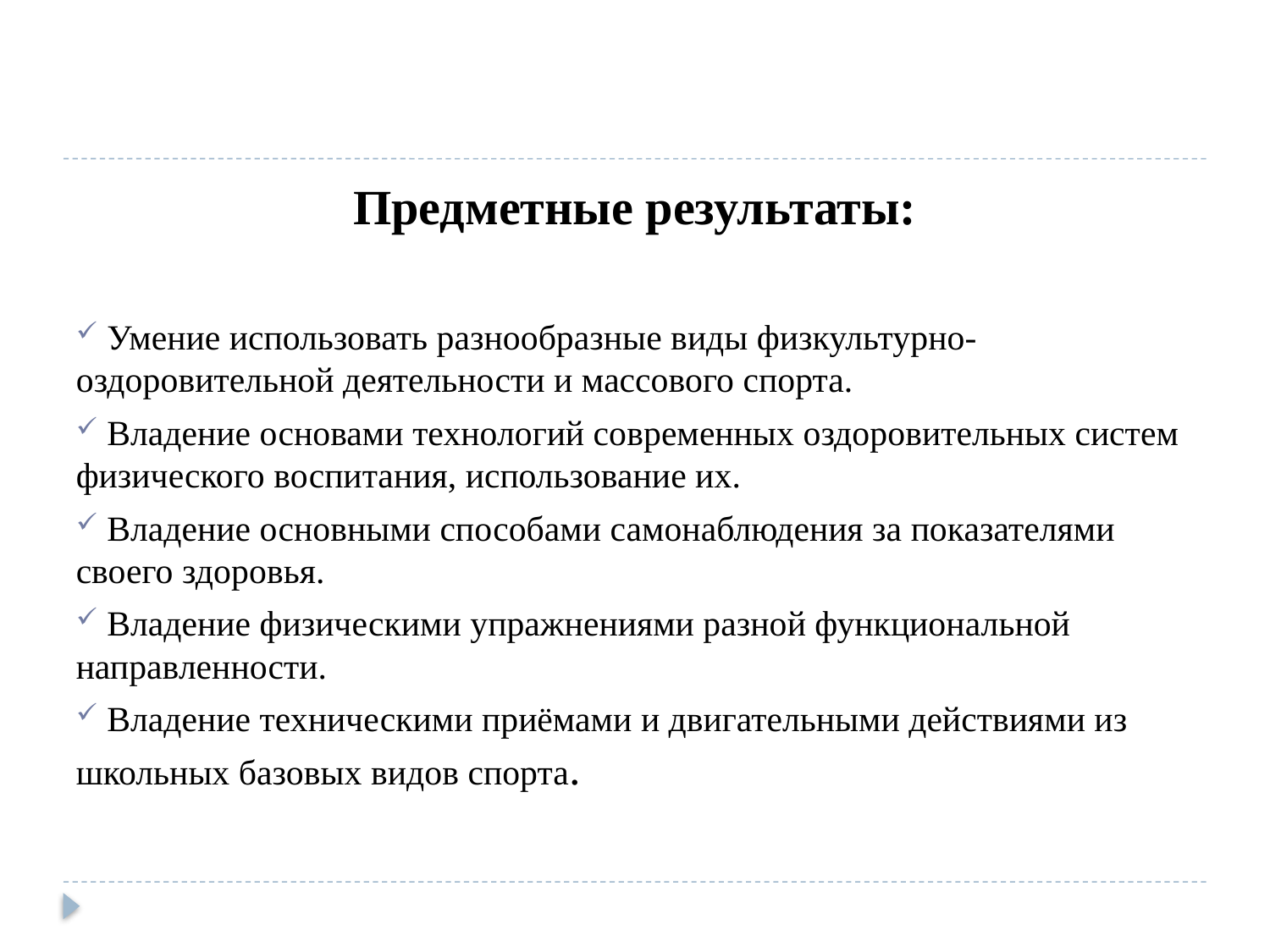

Предметные результаты:

 Умение использовать разнообразные виды физкультурно-оздоровительной деятельности и массового спорта.
 Владение основами технологий современных оздоровительных систем физического воспитания, использование их.
 Владение основными способами самонаблюдения за показателями своего здоровья.
 Владение физическими упражнениями разной функциональной направленности.
 Владение техническими приёмами и двигательными действиями из школьных базовых видов спорта.